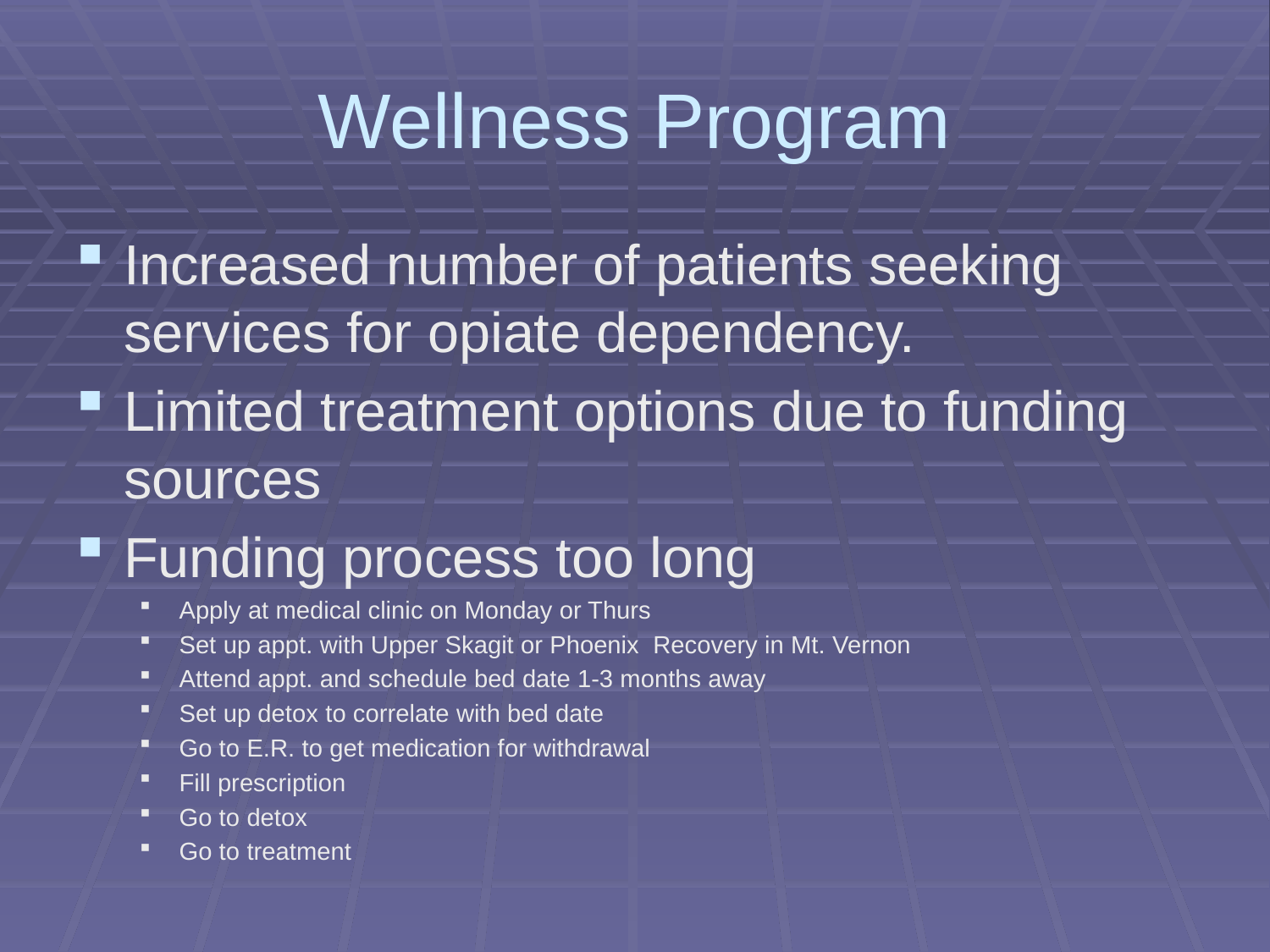

# Wellness Program
Increased number of patients seeking services for opiate dependency.
Limited treatment options due to funding sources
Funding process too long
Apply at medical clinic on Monday or Thurs
Set up appt. with Upper Skagit or Phoenix  Recovery in Mt. Vernon
Attend appt. and schedule bed date 1-3 months away
Set up detox to correlate with bed date
Go to E.R. to get medication for withdrawal
Fill prescription
Go to detox
Go to treatment